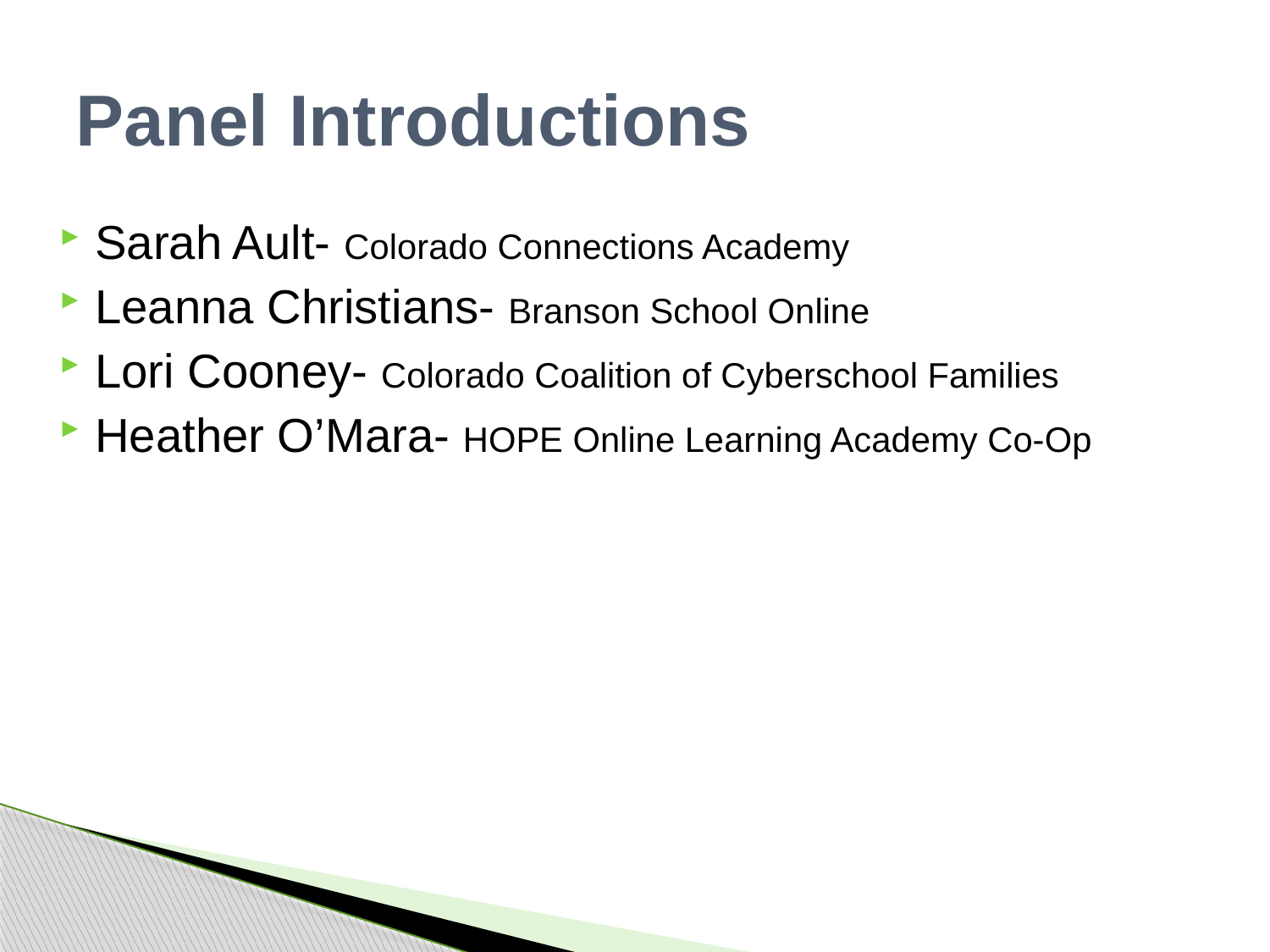

# Panel Introductions
Sarah Ault- Colorado Connections Academy
Leanna Christians- Branson School Online
Lori Cooney- Colorado Coalition of Cyberschool Families
Heather O’Mara- HOPE Online Learning Academy Co-Op